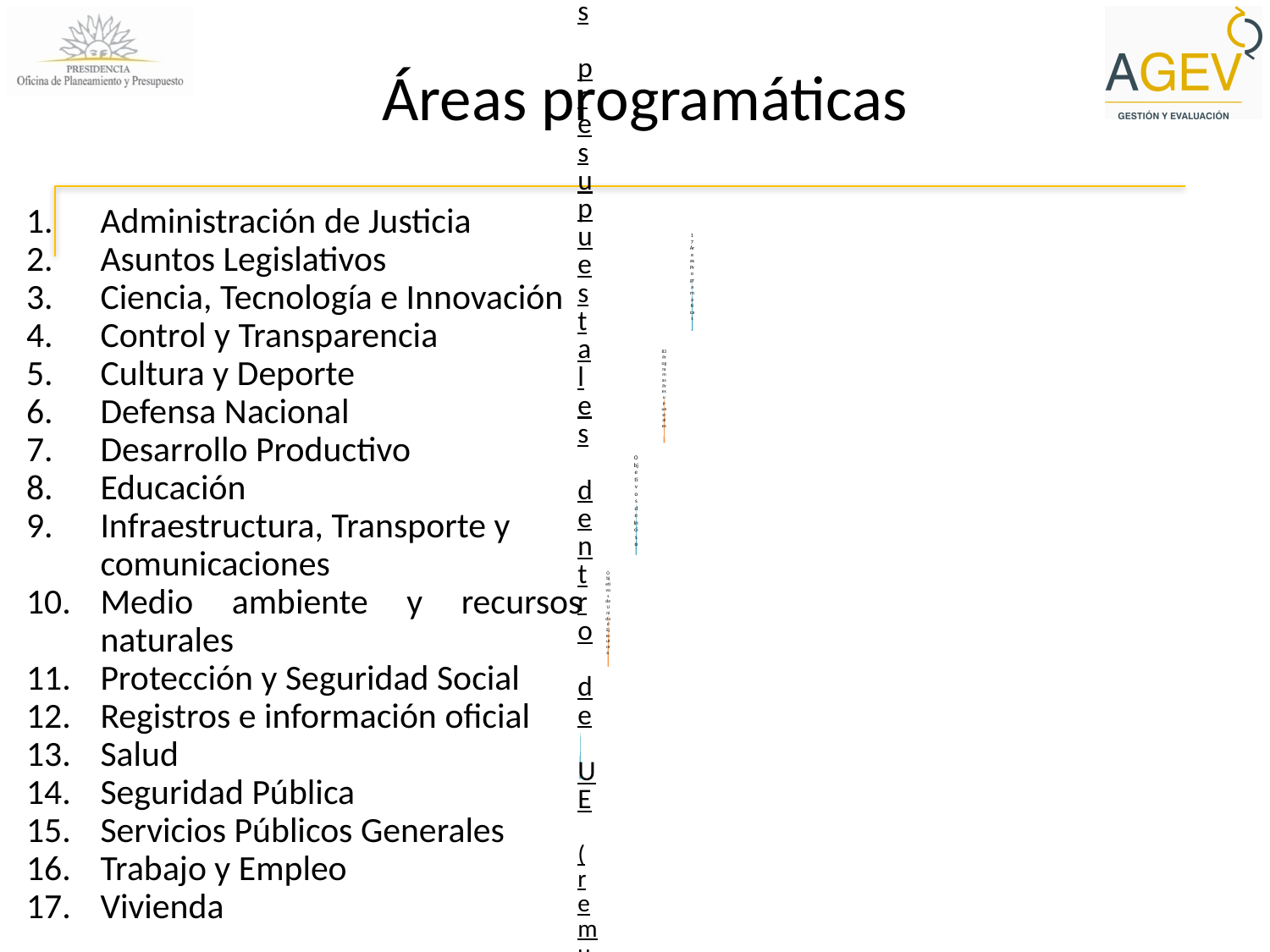

Áreas programáticas
Administración de Justicia
Asuntos Legislativos
Ciencia, Tecnología e Innovación
Control y Transparencia
Cultura y Deporte
Defensa Nacional
Desarrollo Productivo
Educación
Infraestructura, Transporte y comunicaciones
Medio ambiente y recursos naturales
Protección y Seguridad Social
Registros e información oficial
Salud
Seguridad Pública
Servicios Públicos Generales
Trabajo y Empleo
Vivienda

17 Áreas Programáticas
83 Programas Presupuestales
Objetivos de Inciso
Objetivos de Unidad Ejecutora

17
Áreas Programáticas
83 Programas con sus objetivos
Objetivos de Inciso
Objetivos  de Unidad Ejecutora